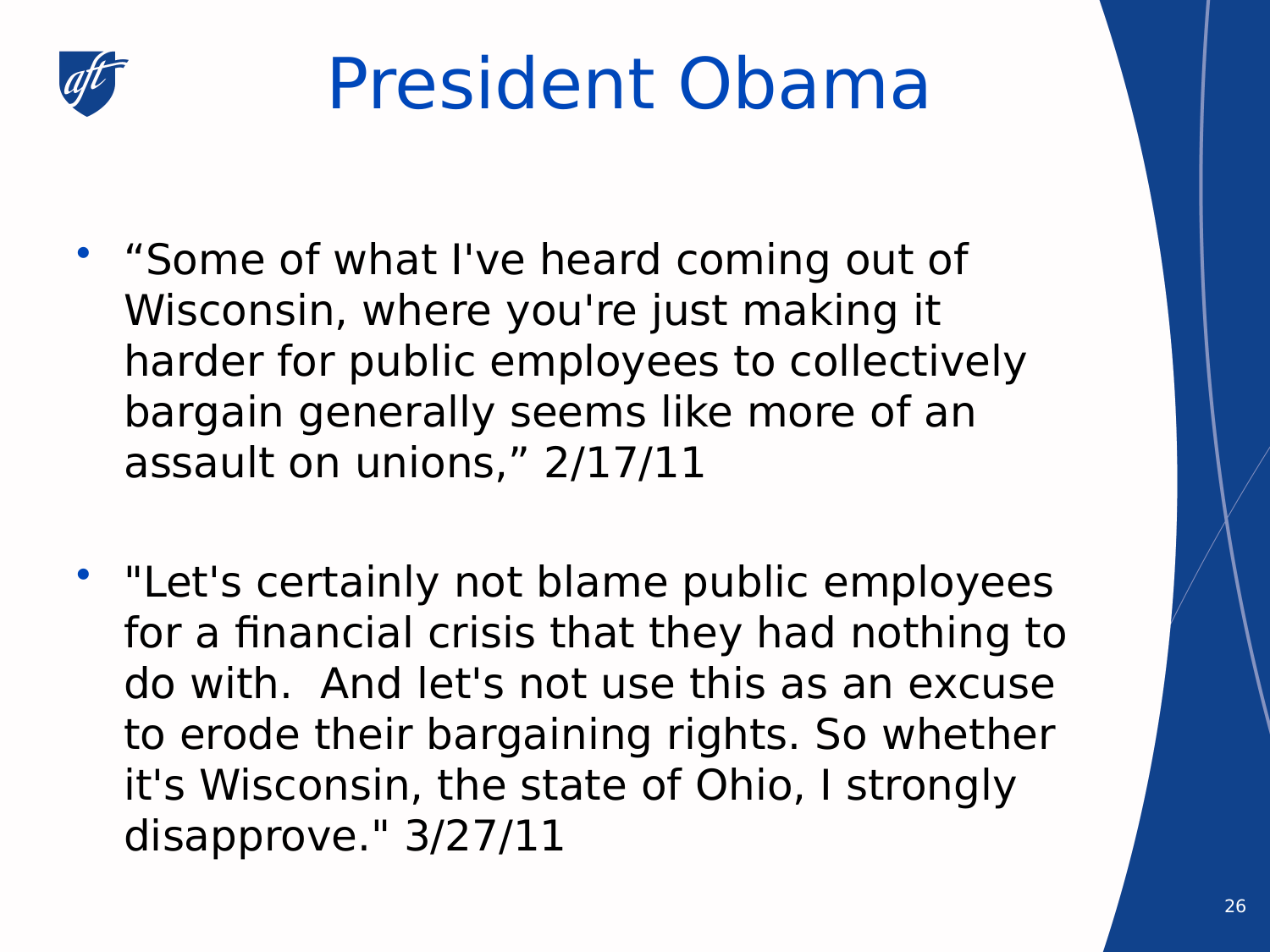

# President Obama

“Some of what I've heard coming out of Wisconsin, where you're just making it harder for public employees to collectively bargain generally seems like more of an assault on unions,” 2/17/11

"Let's certainly not blame public employees for a financial crisis that they had nothing to do with.  And let's not use this as an excuse to erode their bargaining rights. So whether it's Wisconsin, the state of Ohio, I strongly disapprove." 3/27/11

26